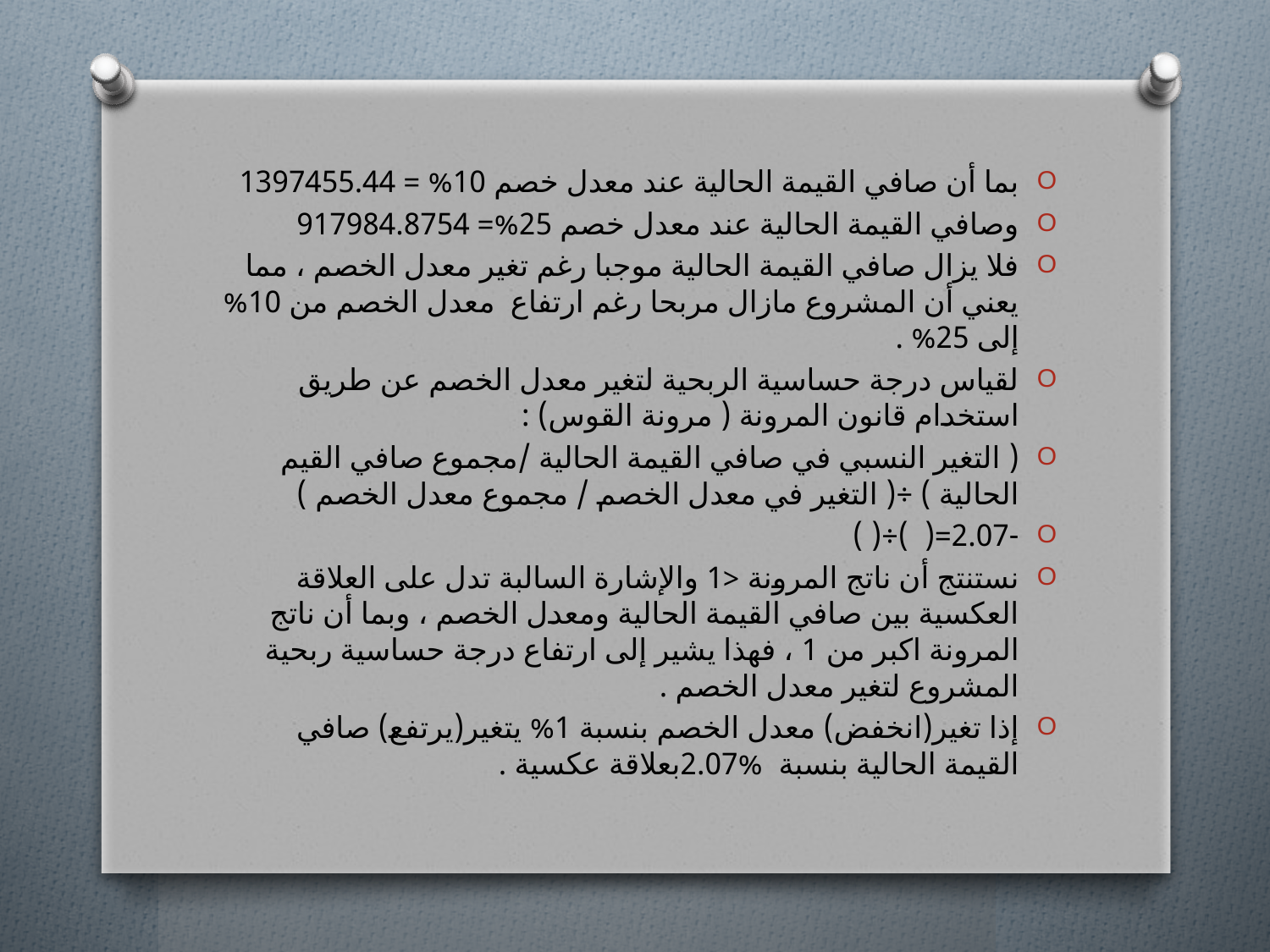

بما أن صافي القيمة الحالية عند معدل خصم 10% = 1397455.44
وصافي القيمة الحالية عند معدل خصم 25%= 917984.8754
فلا يزال صافي القيمة الحالية موجبا رغم تغير معدل الخصم ، مما يعني أن المشروع مازال مربحا رغم ارتفاع  معدل الخصم من 10% إلى 25% .
لقياس درجة حساسية الربحية لتغير معدل الخصم عن طريق استخدام قانون المرونة ( مرونة القوس) :
( التغير النسبي في صافي القيمة الحالية /مجموع صافي القيم الحالية ) ÷( التغير في معدل الخصم / مجموع معدل الخصم )
-2.07=(  )÷( )
نستنتج أن ناتج المرونة <1 والإشارة السالبة تدل على العلاقة العكسية بين صافي القيمة الحالية ومعدل الخصم ، وبما أن ناتج المرونة اكبر من 1 ، فهذا يشير إلى ارتفاع درجة حساسية ربحية المشروع لتغير معدل الخصم .
إذا تغير(انخفض) معدل الخصم بنسبة 1% يتغير(يرتفع) صافي القيمة الحالية بنسبة  %2.07بعلاقة عكسية .